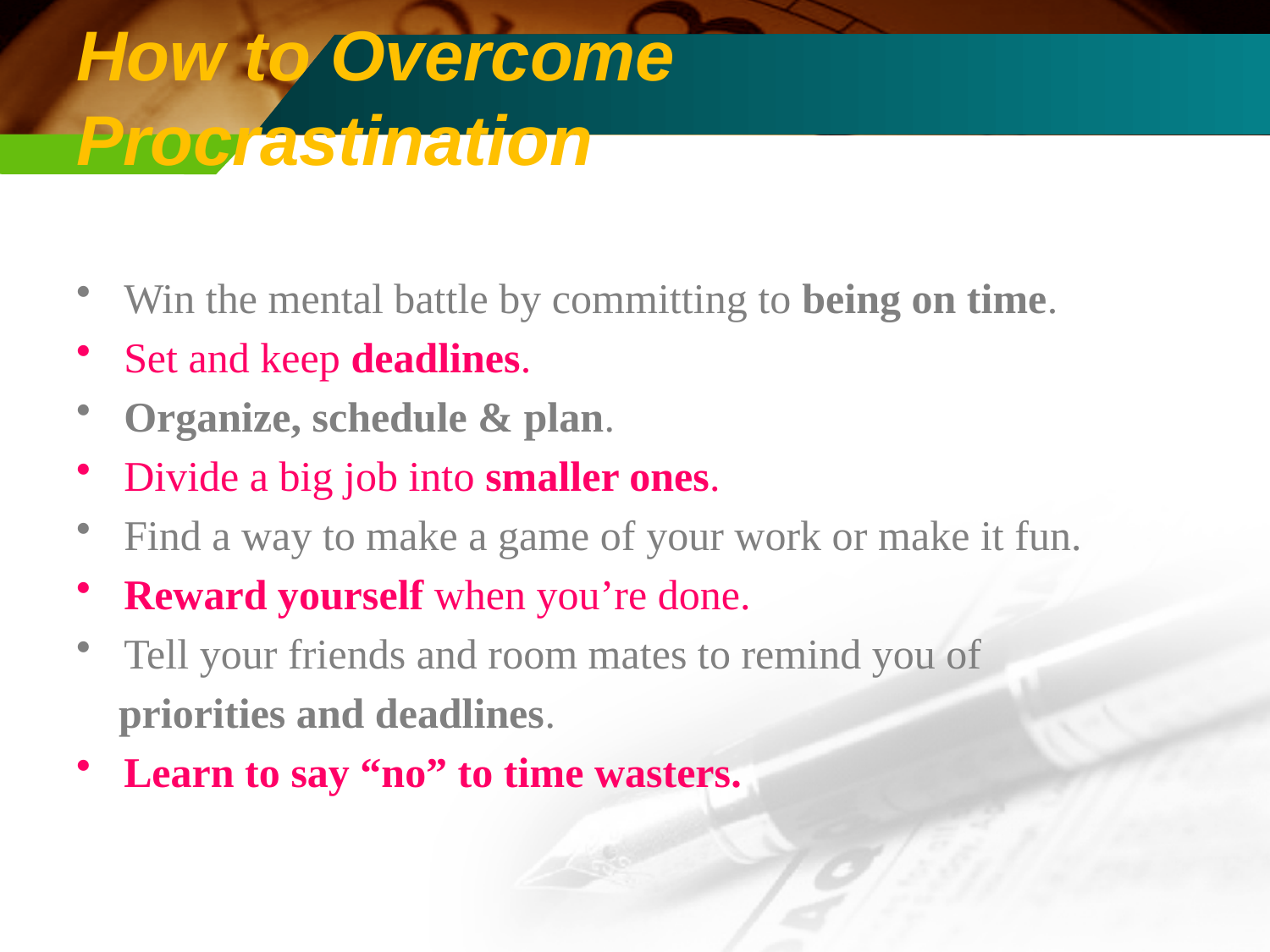

# How to Overcome Procrastination
Win the mental battle by committing to being on time.
Set and keep deadlines.
Organize, schedule & plan.
Divide a big job into smaller ones.
Find a way to make a game of your work or make it fun.
Reward yourself when you’re done.
Tell your friends and room mates to remind you of
    priorities and deadlines.
Learn to say “no” to time wasters.